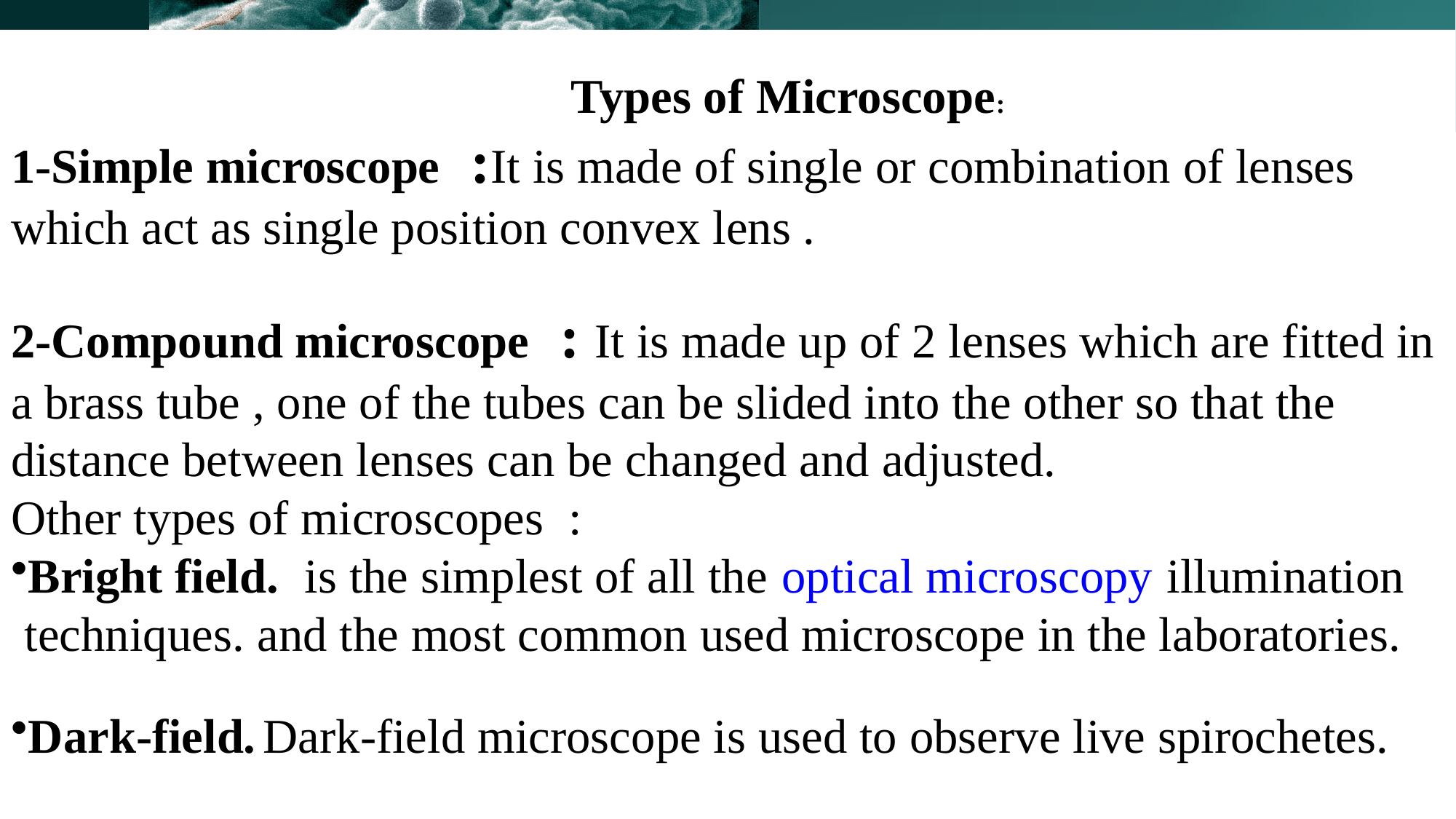

Types of Microscope:
1-Simple microscope  :It is made of single or combination of lenses which act as single position convex lens .

2-Compound microscope  : It is made up of 2 lenses which are fitted in a brass tube , one of the tubes can be slided into the other so that the distance between lenses can be changed and adjusted.
Other types of microscopes  :
Bright field.  is the simplest of all the optical microscopy illumination techniques. and the most common used microscope in the laboratories.

Dark-field. Dark-field microscope is used to observe live spirochetes.